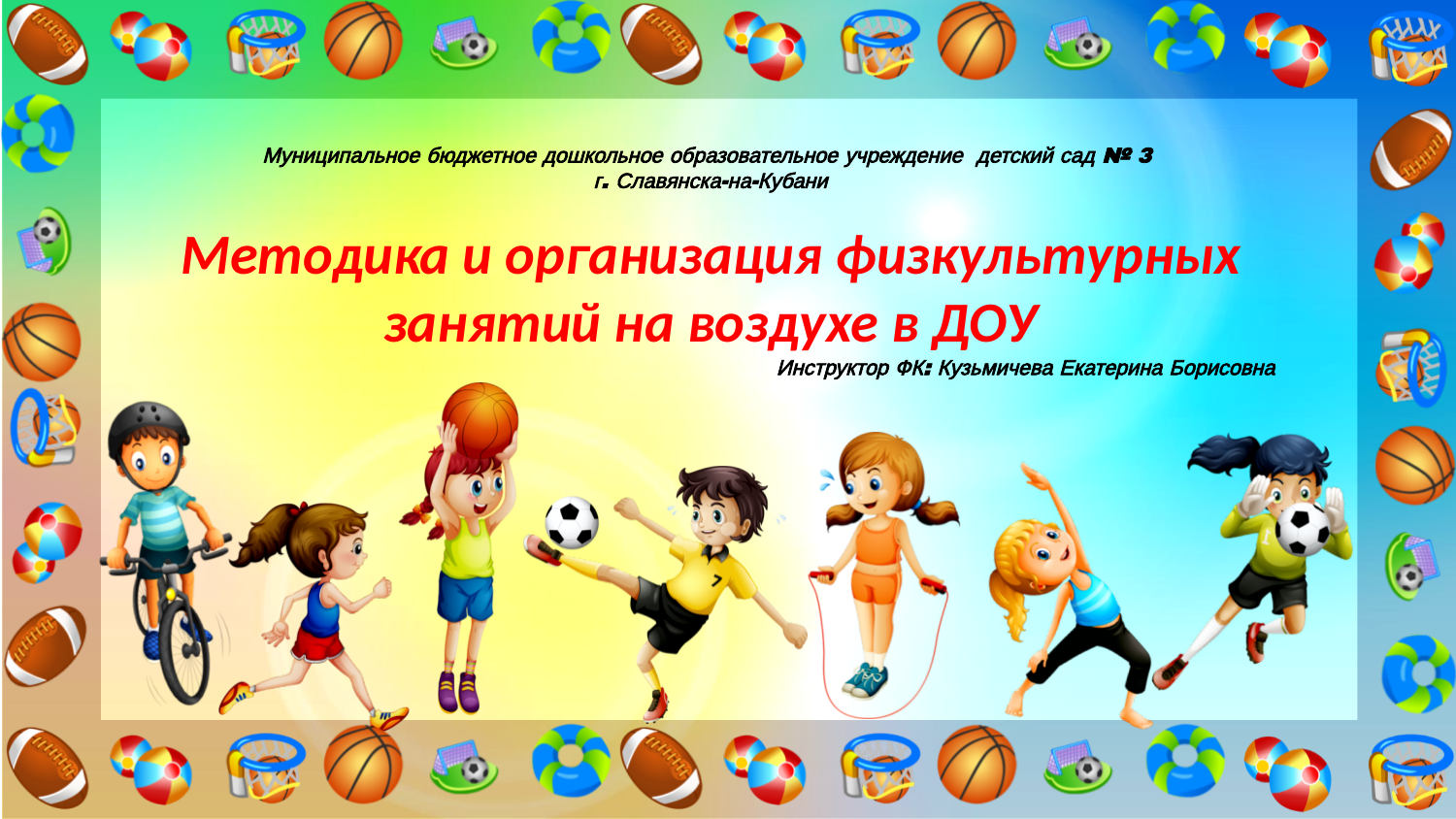

Муниципальное бюджетное дошкольное образовательное учреждение  детский сад № 3
г. Славянска-на-Кубани

Методика и организация физкультурных занятий на воздухе в ДОУ
Инструктор ФК: Кузьмичева Екатерина Борисовна